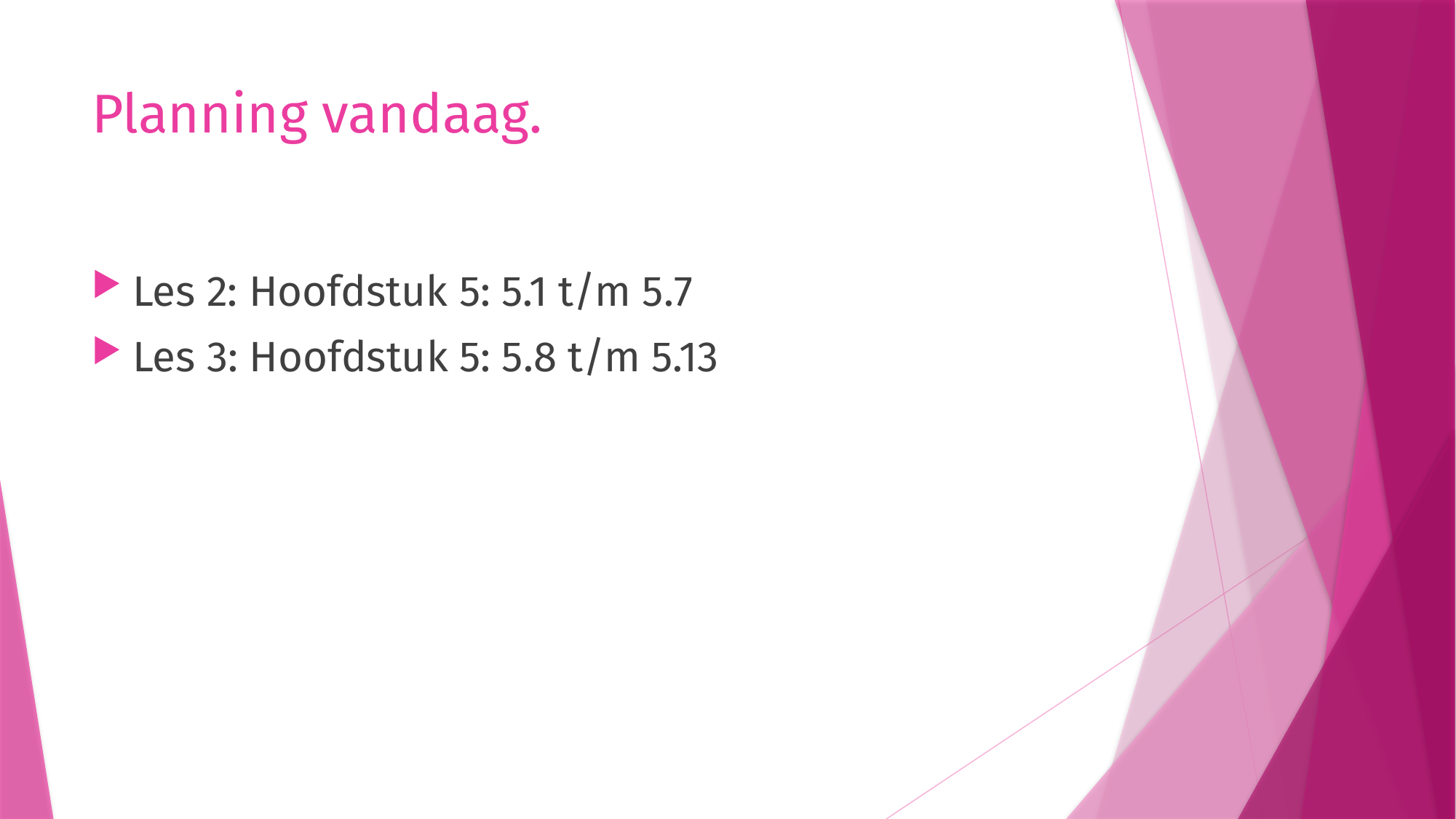

# Planning vandaag.
Les 2: Hoofdstuk 5: 5.1 t/m 5.7
Les 3: Hoofdstuk 5: 5.8 t/m 5.13